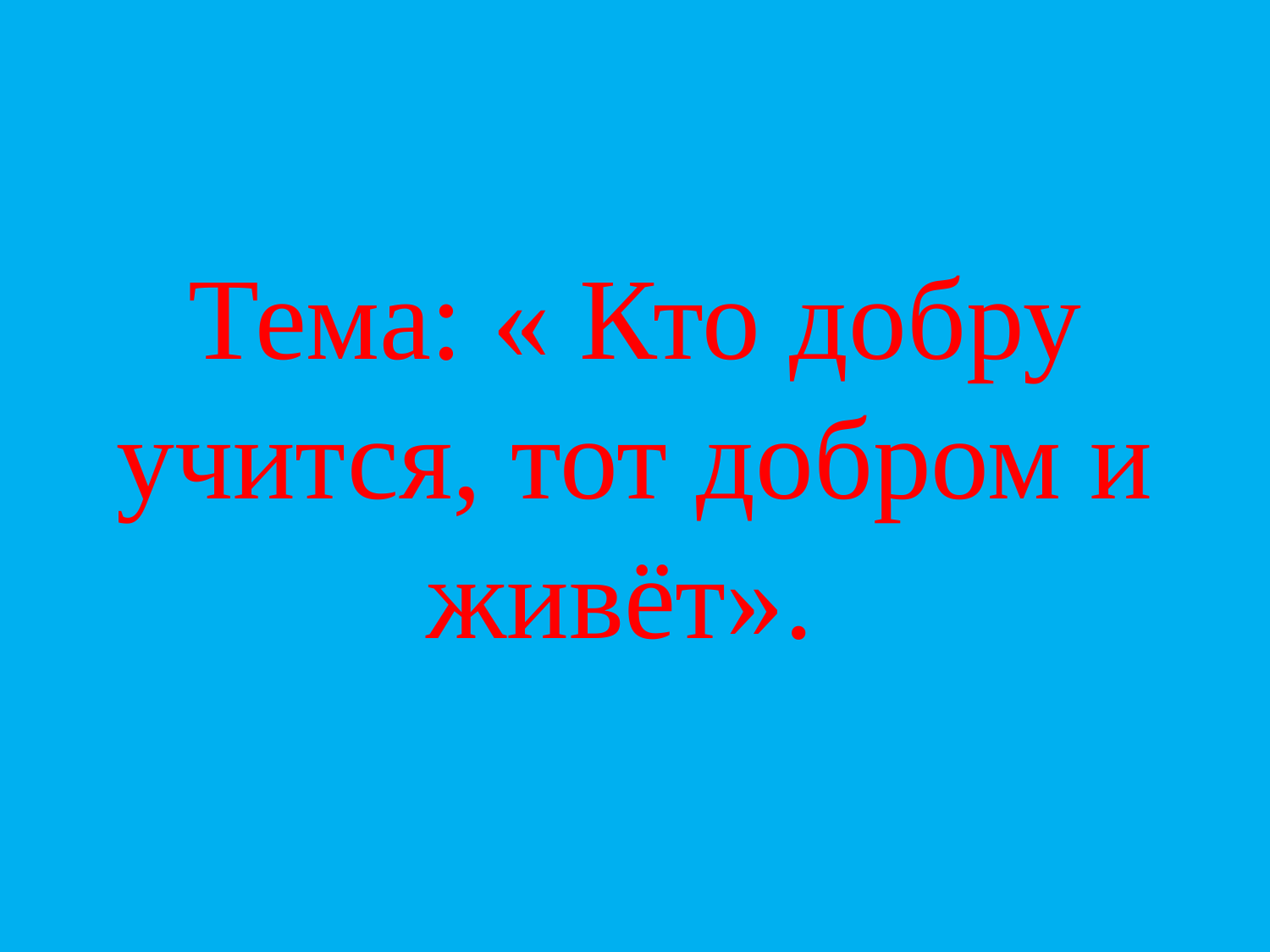

# Тема: « Кто добру учится, тот добром и живёт».